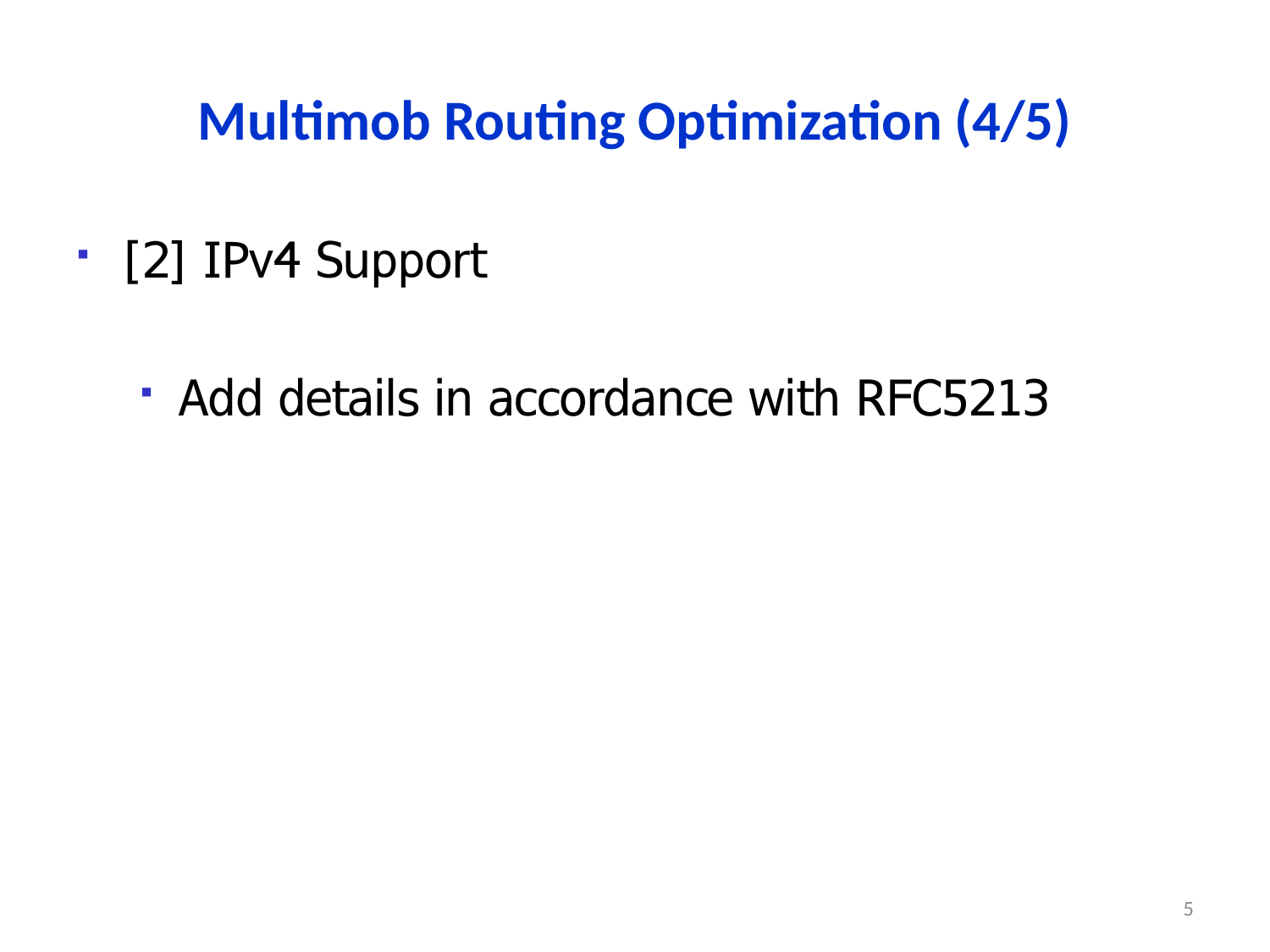

# Multimob Routing Optimization (4/5)
[2] IPv4 Support

Add details in accordance with RFC5213
5